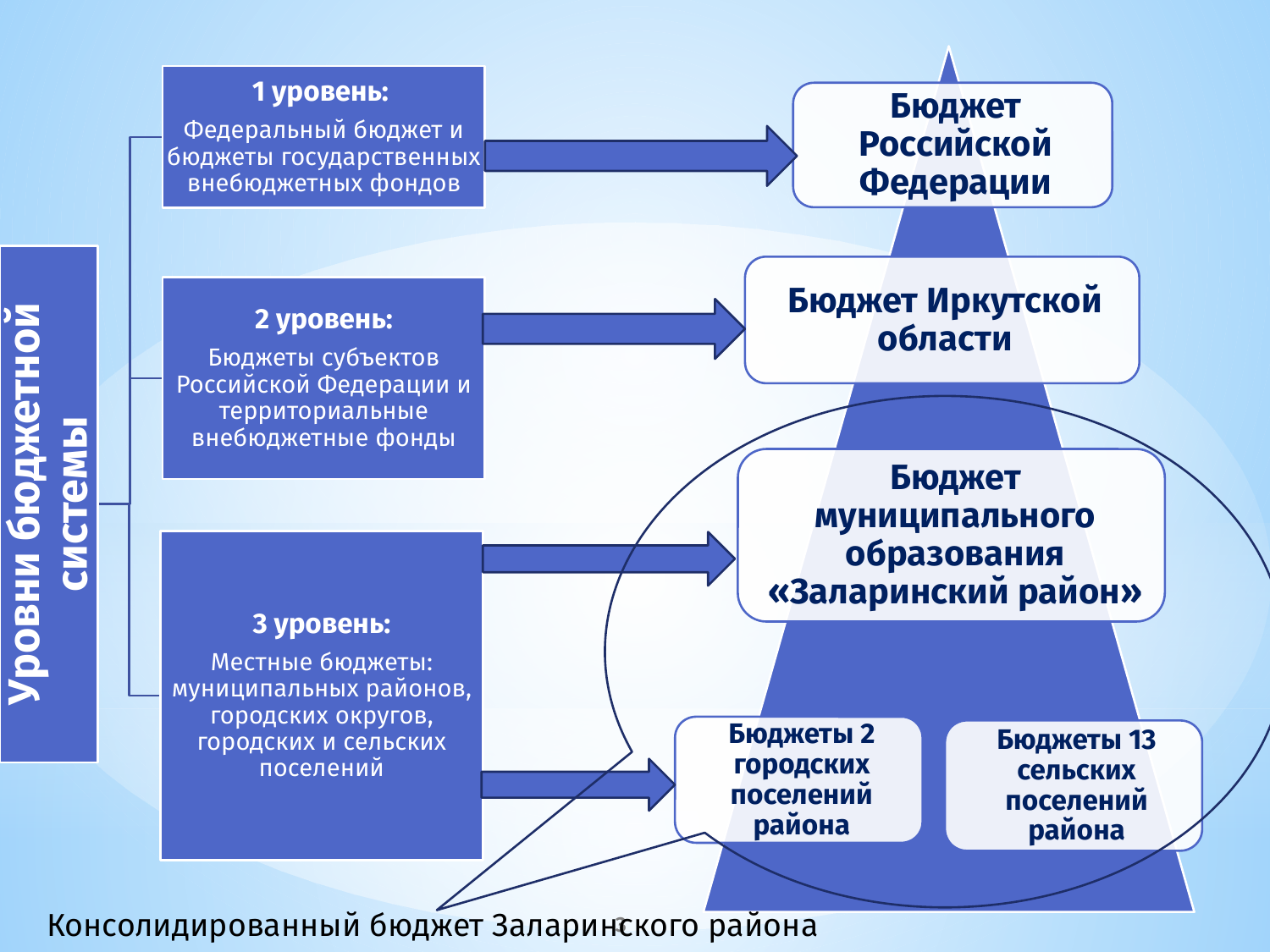

Бюджет Российской Федерации
Бюджет Иркутской области
Бюджет муниципального образования «Заларинский район»
Бюджеты 2 городских поселений района
Бюджеты 13 сельских поселений района

Уровни бюджетной системы
1 уровень:
Федеральный бюджет и бюджеты государственных внебюджетных фондов
2 уровень:
Бюджеты субъектов Российской Федерации и территориальные внебюджетные фонды
3 уровень:
Местные бюджеты: муниципальных районов, городских округов, городских и сельских поселений

Консолидированный бюджет Заларинского района
3